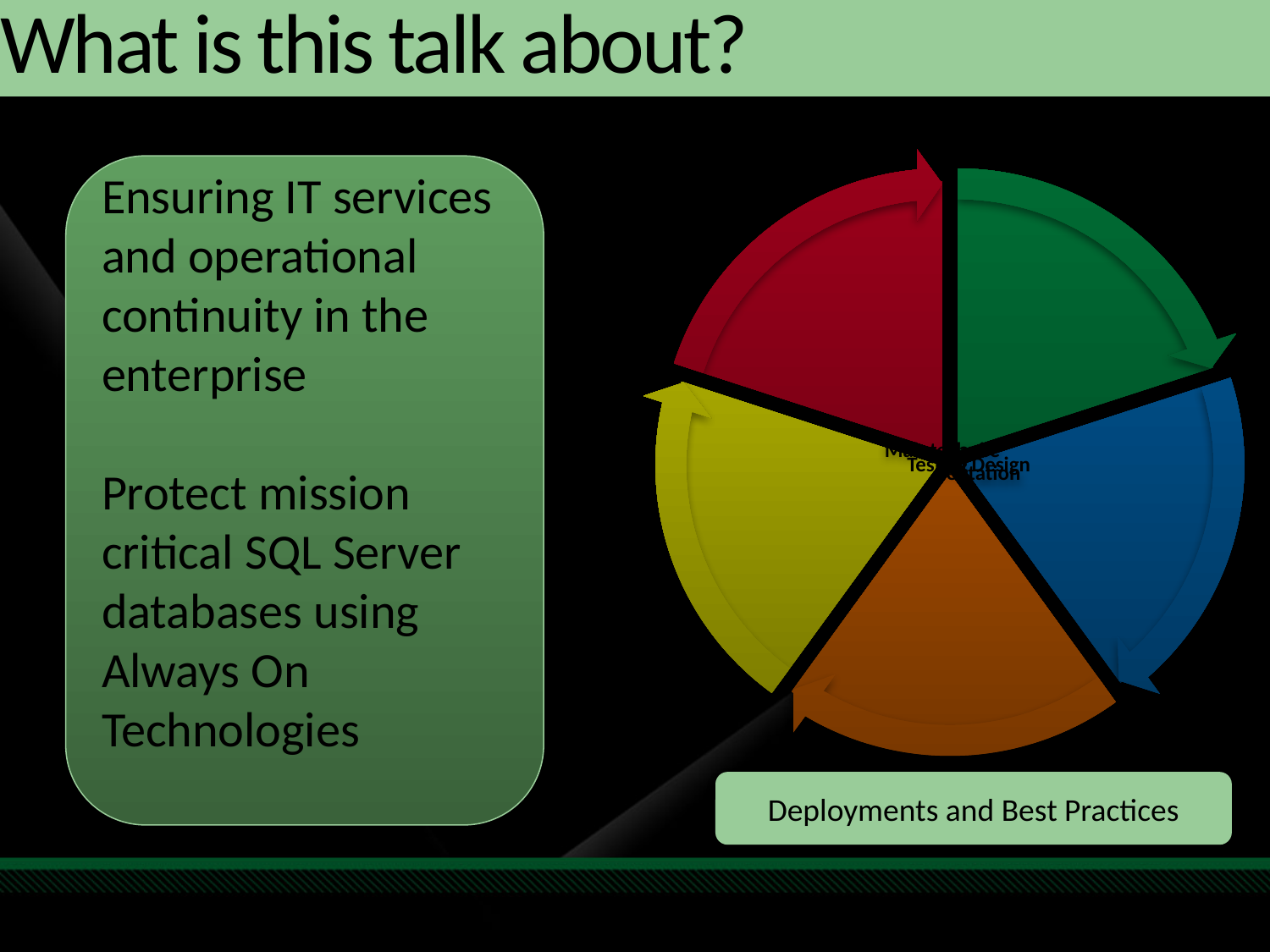

# What is this talk about?
Analysis
Solution Design
Implementation
Testing
Maintenance
Ensuring IT services
and operational
continuity in the
enterprise

Protect mission
critical SQL Server
databases using Always On Technologies

Deployments and Best Practices